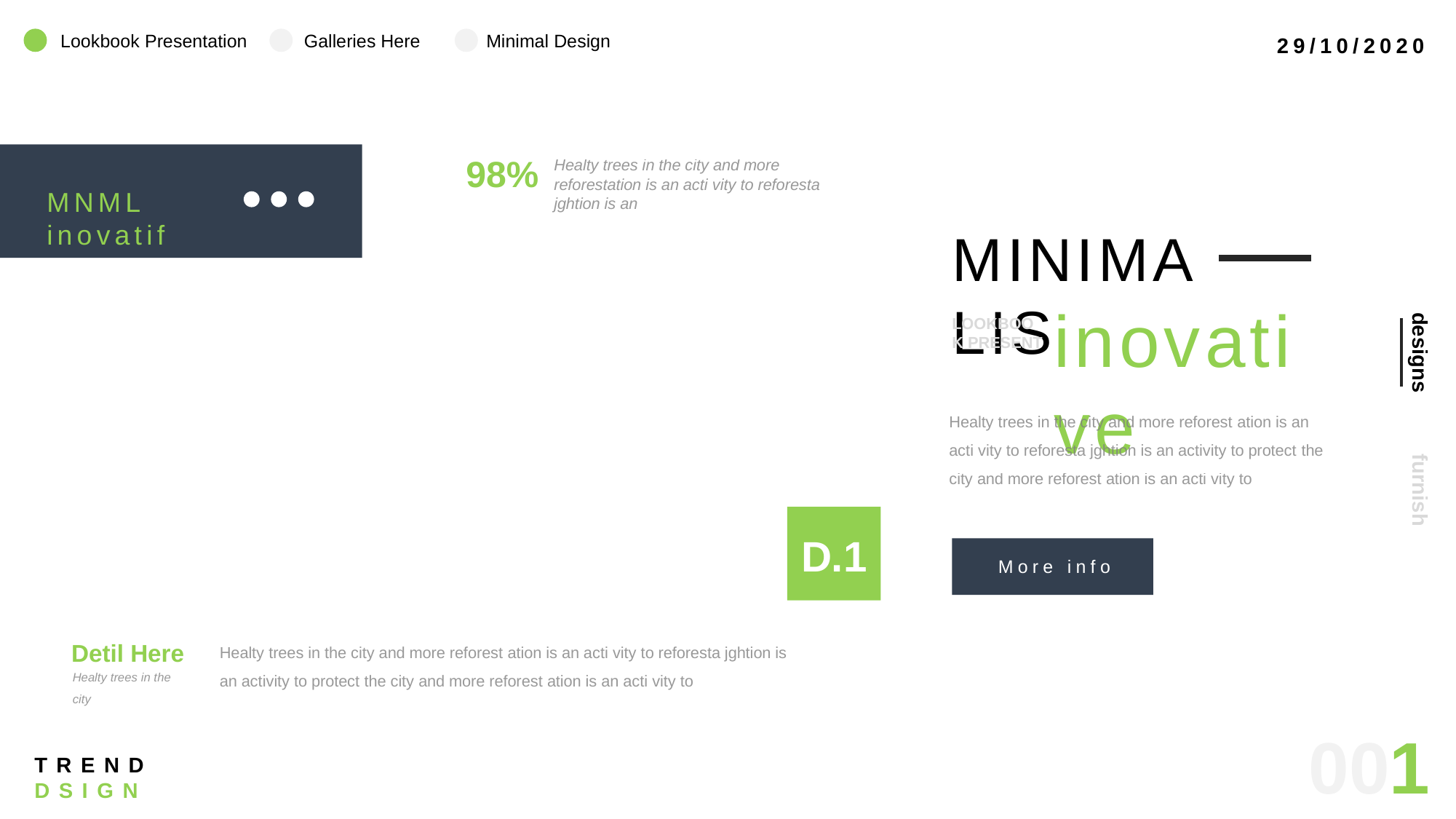

29/10/2020

Lookbook Presentation
Galleries Here
Minimal Design
98%
Healty trees in the city and more reforestation is an acti vity to reforesta jghtion is an
MNML inovatif

MINIMALIS

inovative
LOOKBOOK PRESENT
designs
Healty trees in the city and more reforest ation is an acti vity to reforesta jghtion is an activity to protect the city and more reforest ation is an acti vity to
furnish

D.1

More info
Healty trees in the city and more reforest ation is an acti vity to reforesta jghtion is an activity to protect the city and more reforest ation is an acti vity to
Detil Here
Healty trees in the city
001
TRENDDSIGN